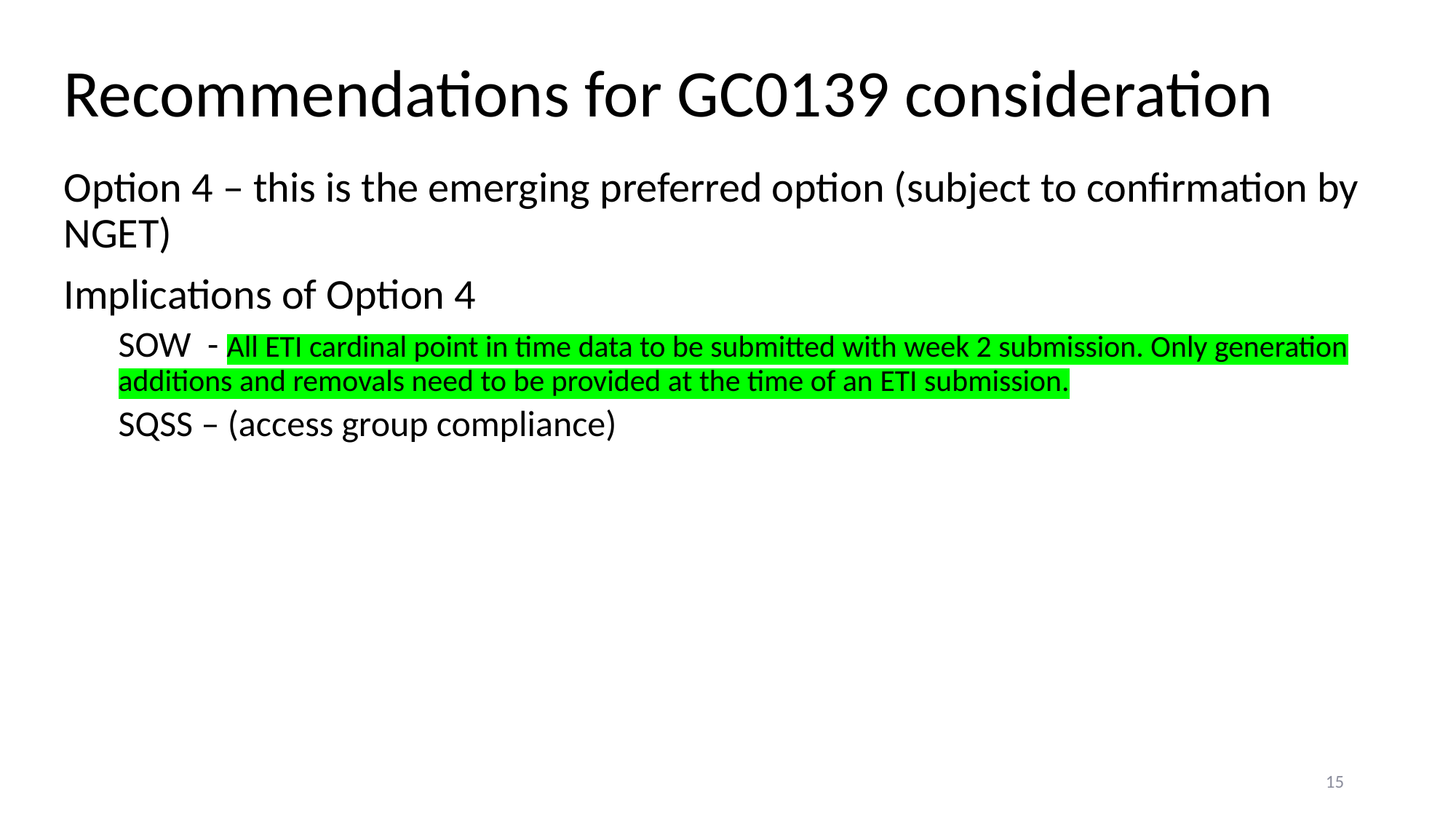

# Recommendations for GC0139 consideration
Option 4 – this is the emerging preferred option (subject to confirmation by NGET)
Implications of Option 4
SOW  - All ETI cardinal point in time data to be submitted with week 2 submission. Only generation additions and removals need to be provided at the time of an ETI submission.
SQSS – (access group compliance)

15